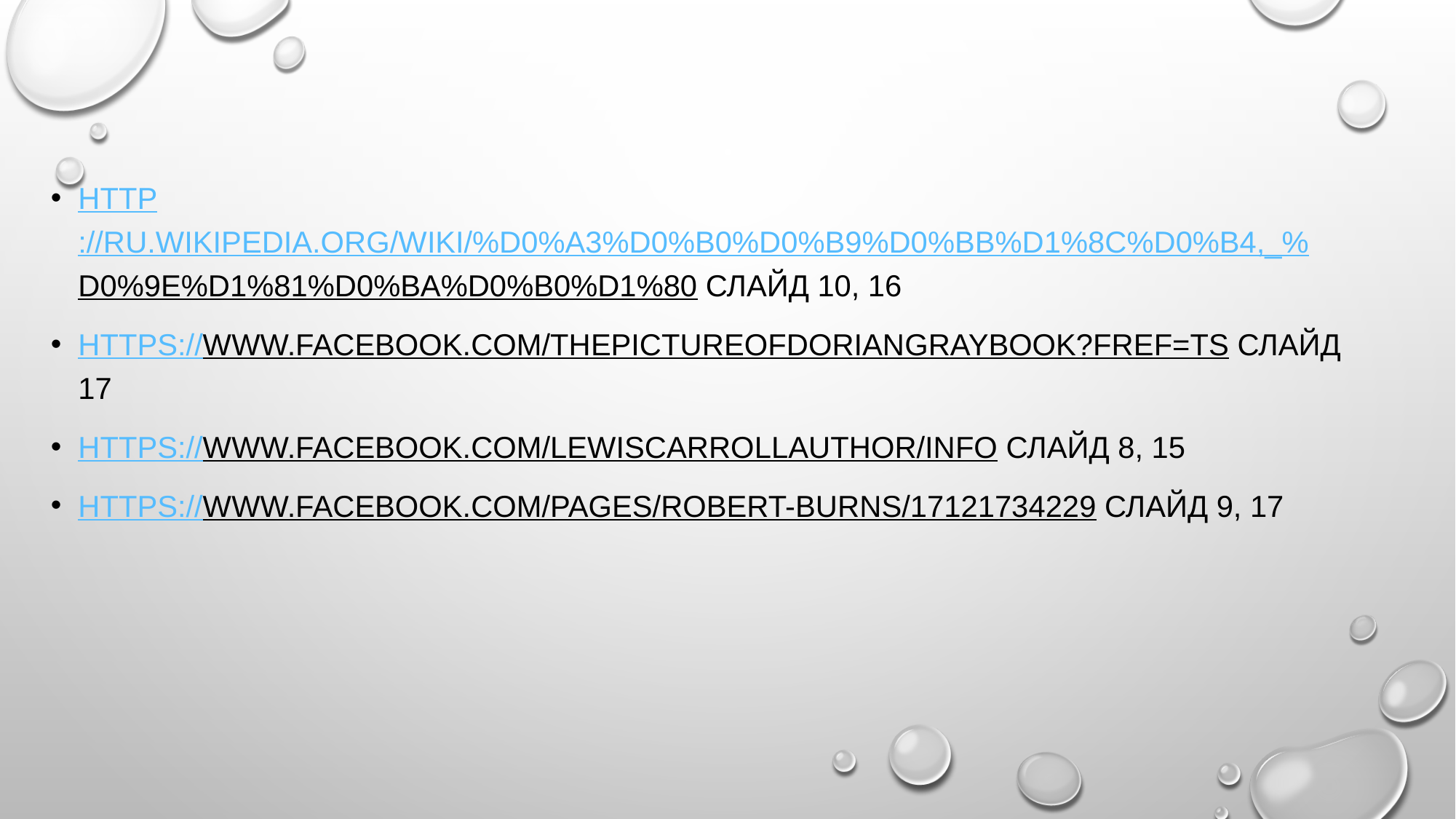

#
http://ru.wikipedia.org/wiki/%D0%A3%D0%B0%D0%B9%D0%BB%D1%8C%D0%B4,_%D0%9E%D1%81%D0%BA%D0%B0%D1%80 СЛАЙД 10, 16
https://www.facebook.com/ThePictureOfDorianGrayBook?fref=ts СЛАЙД 17
https://www.facebook.com/LewisCarrollAuthor/info СЛАЙД 8, 15
https://www.facebook.com/pages/Robert-Burns/17121734229 СЛАЙД 9, 17